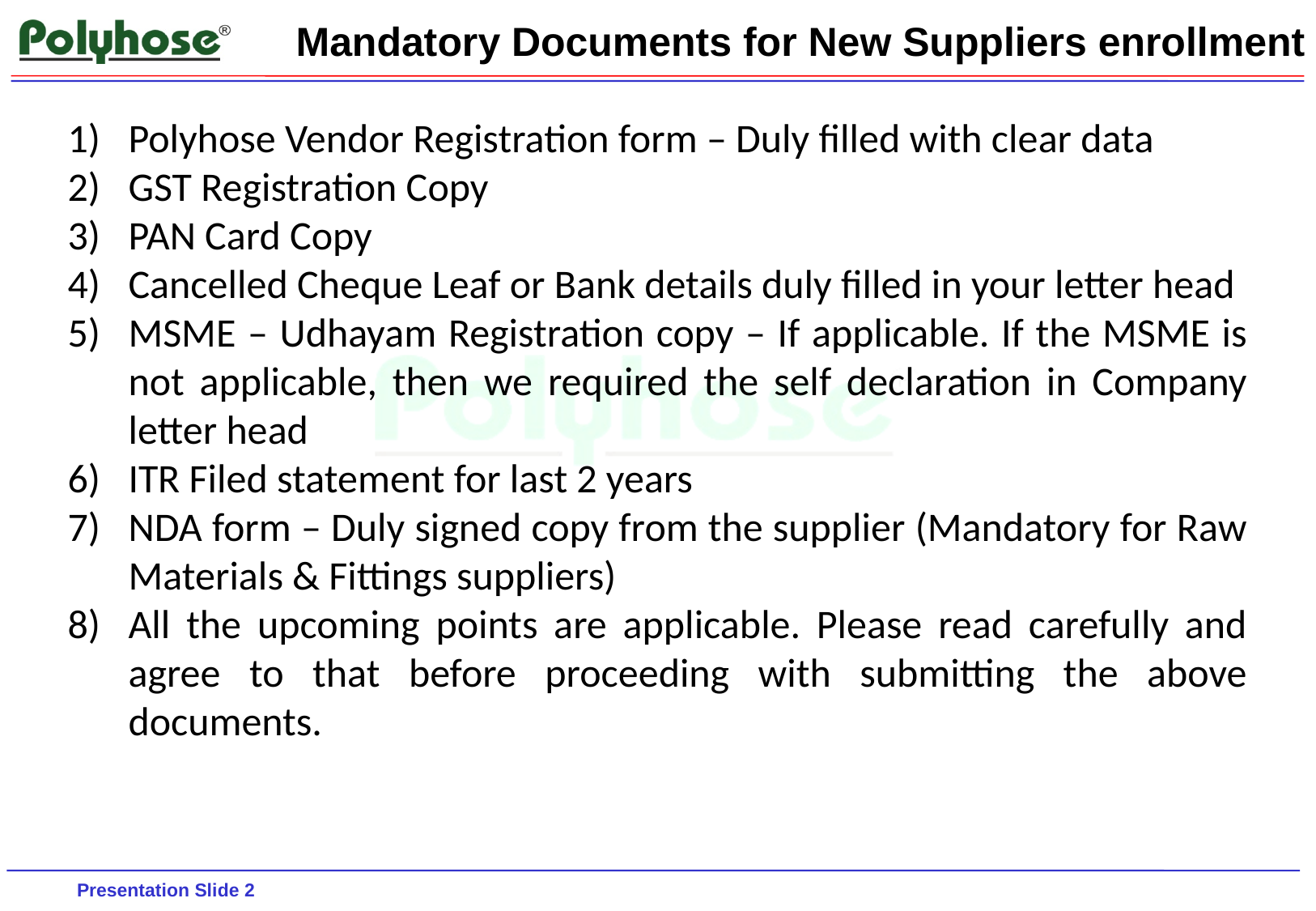

Mandatory Documents for New Suppliers enrollment
Polyhose Vendor Registration form – Duly filled with clear data
GST Registration Copy
PAN Card Copy
Cancelled Cheque Leaf or Bank details duly filled in your letter head
MSME – Udhayam Registration copy – If applicable. If the MSME is not applicable, then we required the self declaration in Company letter head
ITR Filed statement for last 2 years
NDA form – Duly signed copy from the supplier (Mandatory for Raw Materials & Fittings suppliers)
All the upcoming points are applicable. Please read carefully and agree to that before proceeding with submitting the above documents.